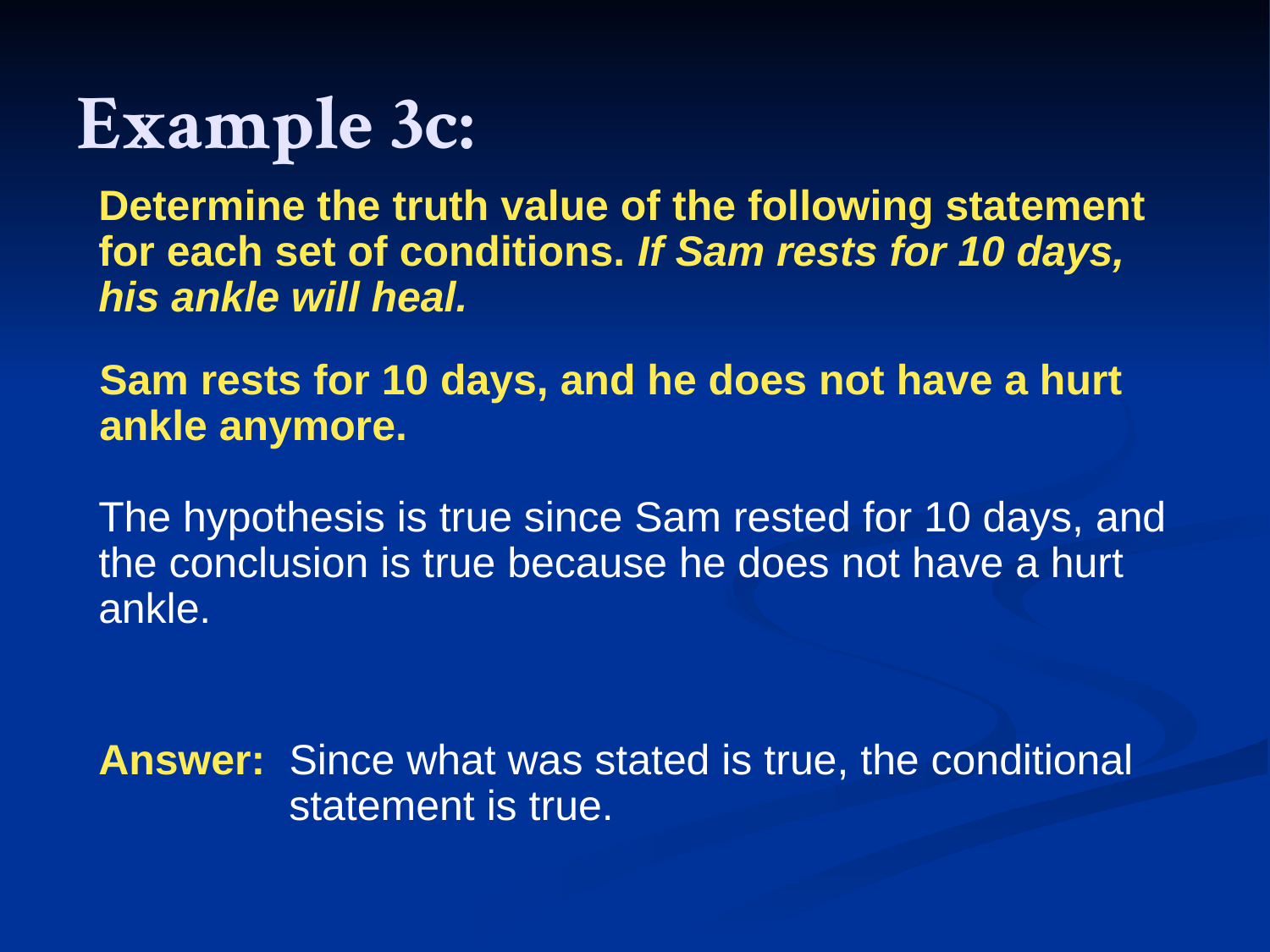

# Example 3c:
Determine the truth value of the following statement for each set of conditions. If Sam rests for 10 days, his ankle will heal.
Sam rests for 10 days, and he does not have a hurt ankle anymore.
The hypothesis is true since Sam rested for 10 days, and the conclusion is true because he does not have a hurt ankle.
Answer:  Since what was stated is true, the conditional statement is true.